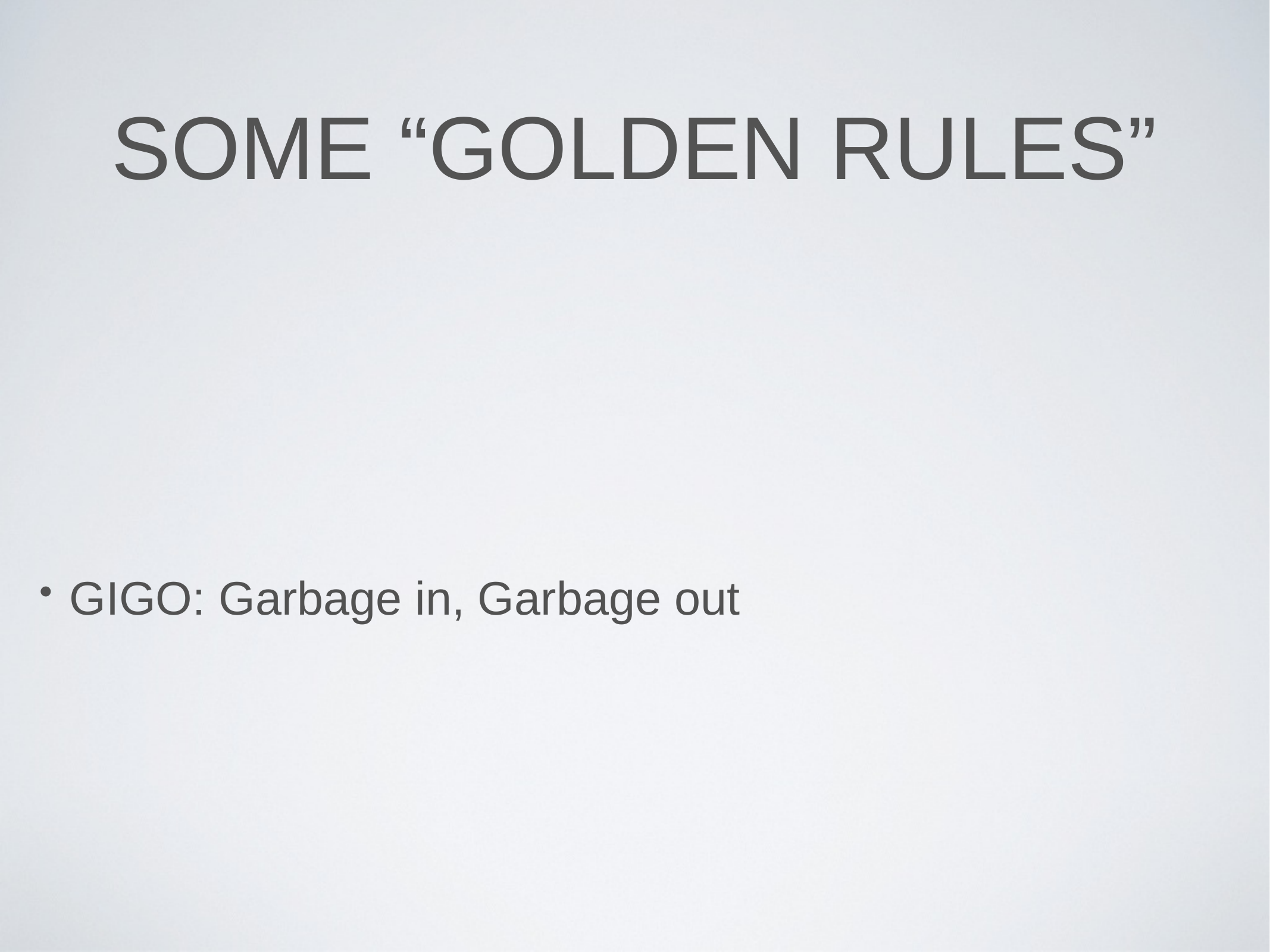

# Some “golden rules”
GIGO: Garbage in, Garbage out